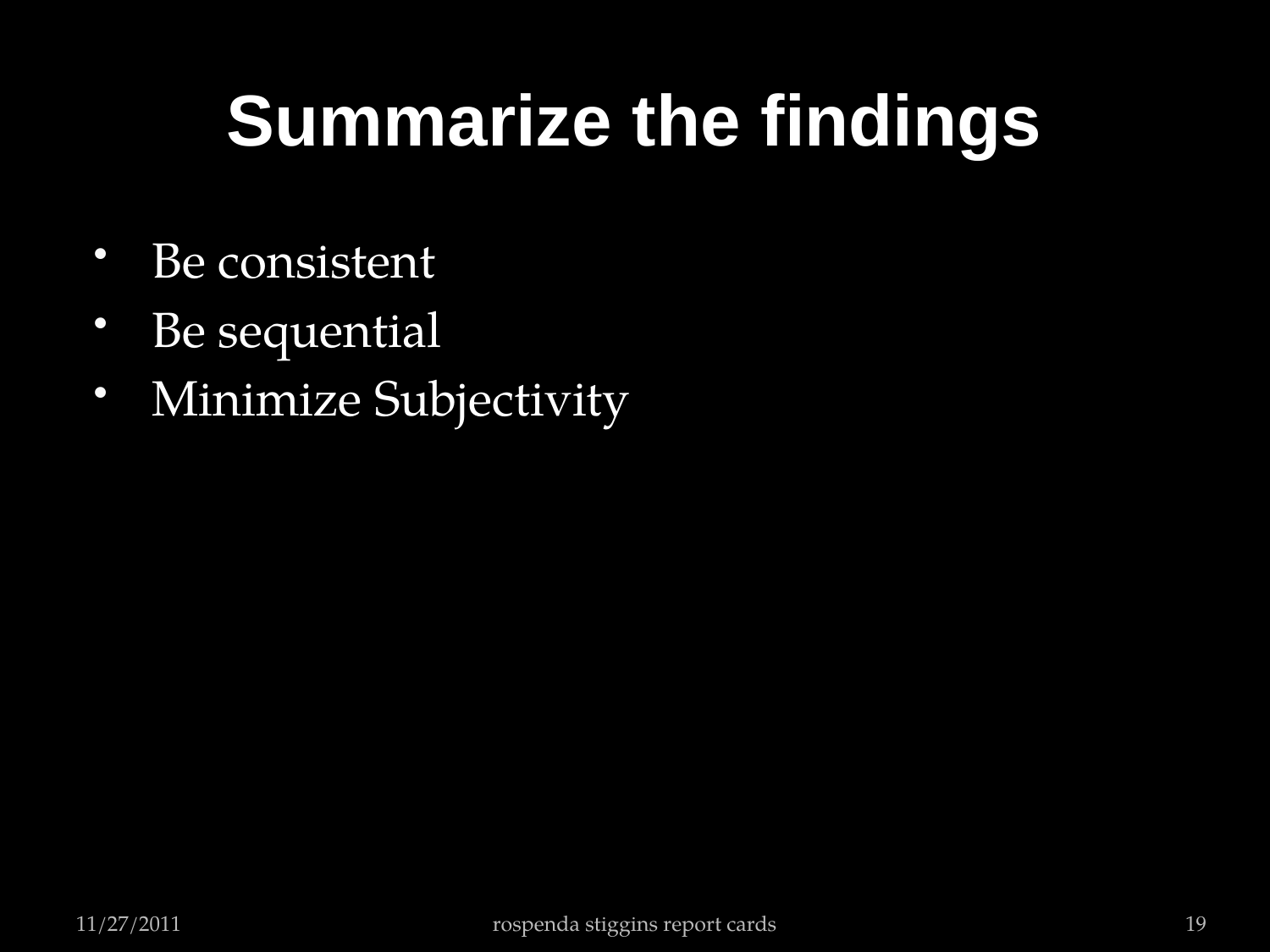

# Summarize the findings
Be consistent
Be sequential
Minimize Subjectivity

11/27/2011
rospenda stiggins report cards
19